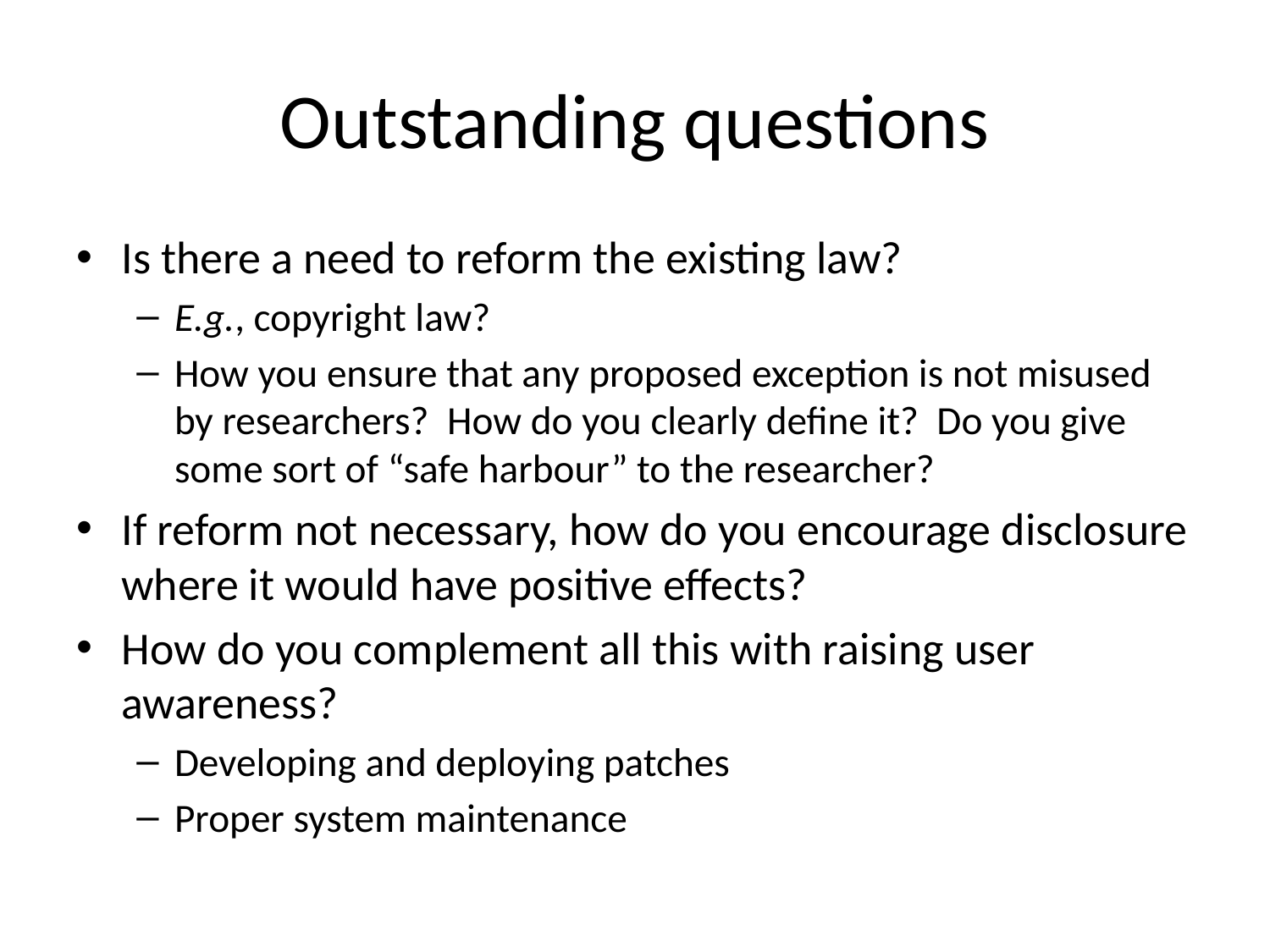

# Outstanding questions
Is there a need to reform the existing law?
E.g., copyright law?
How you ensure that any proposed exception is not misused by researchers?  How do you clearly define it?  Do you give some sort of “safe harbour” to the researcher?
If reform not necessary, how do you encourage disclosure where it would have positive effects?
How do you complement all this with raising user awareness?
Developing and deploying patches
Proper system maintenance